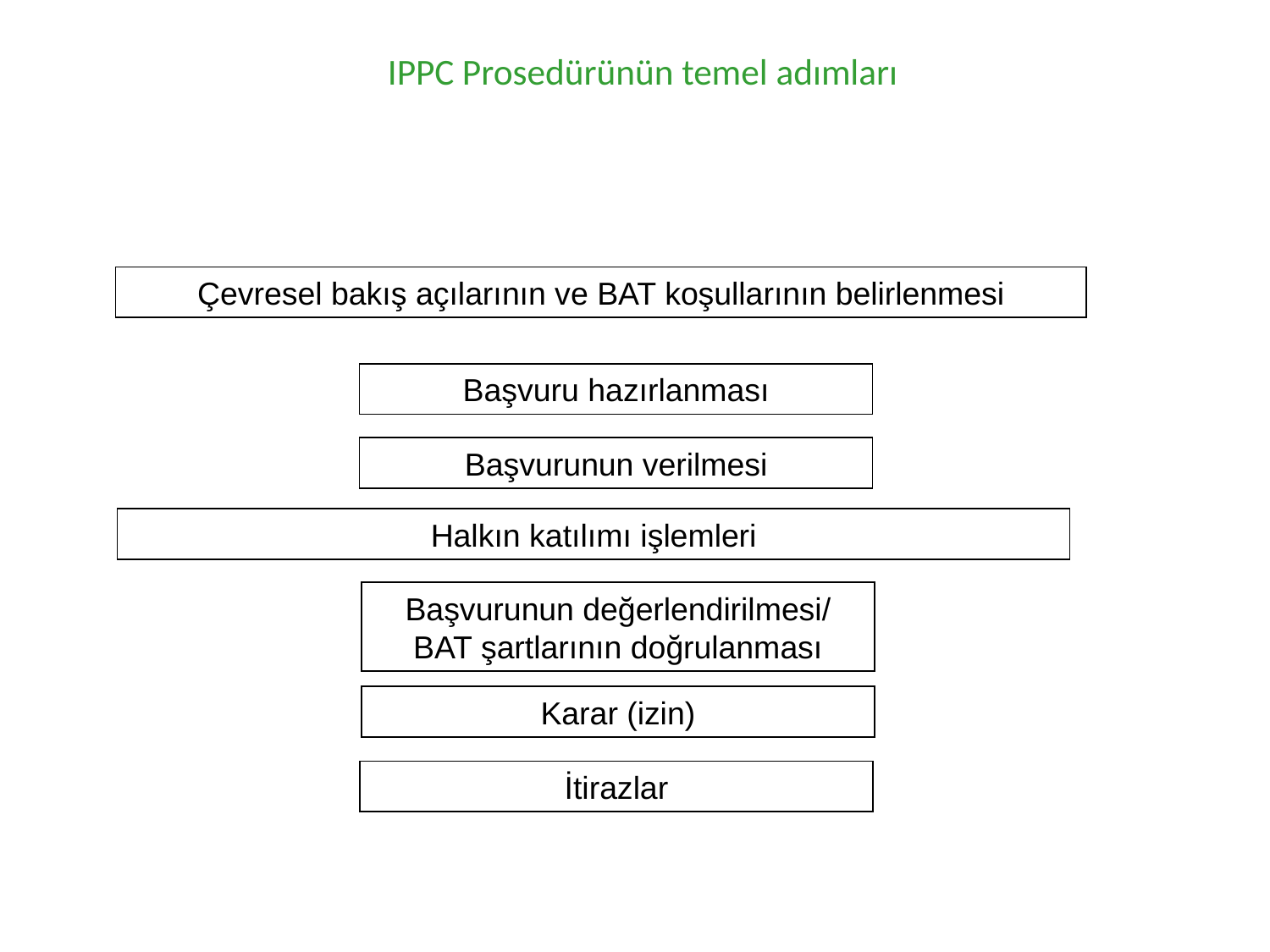

# IPPC Prosedürünün temel adımları
Identyfikacja aspektów środowiskowych i wymogów BAT
Çevresel bakış açılarının ve BAT koşullarının belirlenmesi
Başvuru hazırlanması
Başvurunun verilmesi
Halkın katılımı işlemleri
Başvurunun değerlendirilmesi/ BAT şartlarının doğrulanması
Karar (izin)
İtirazlar